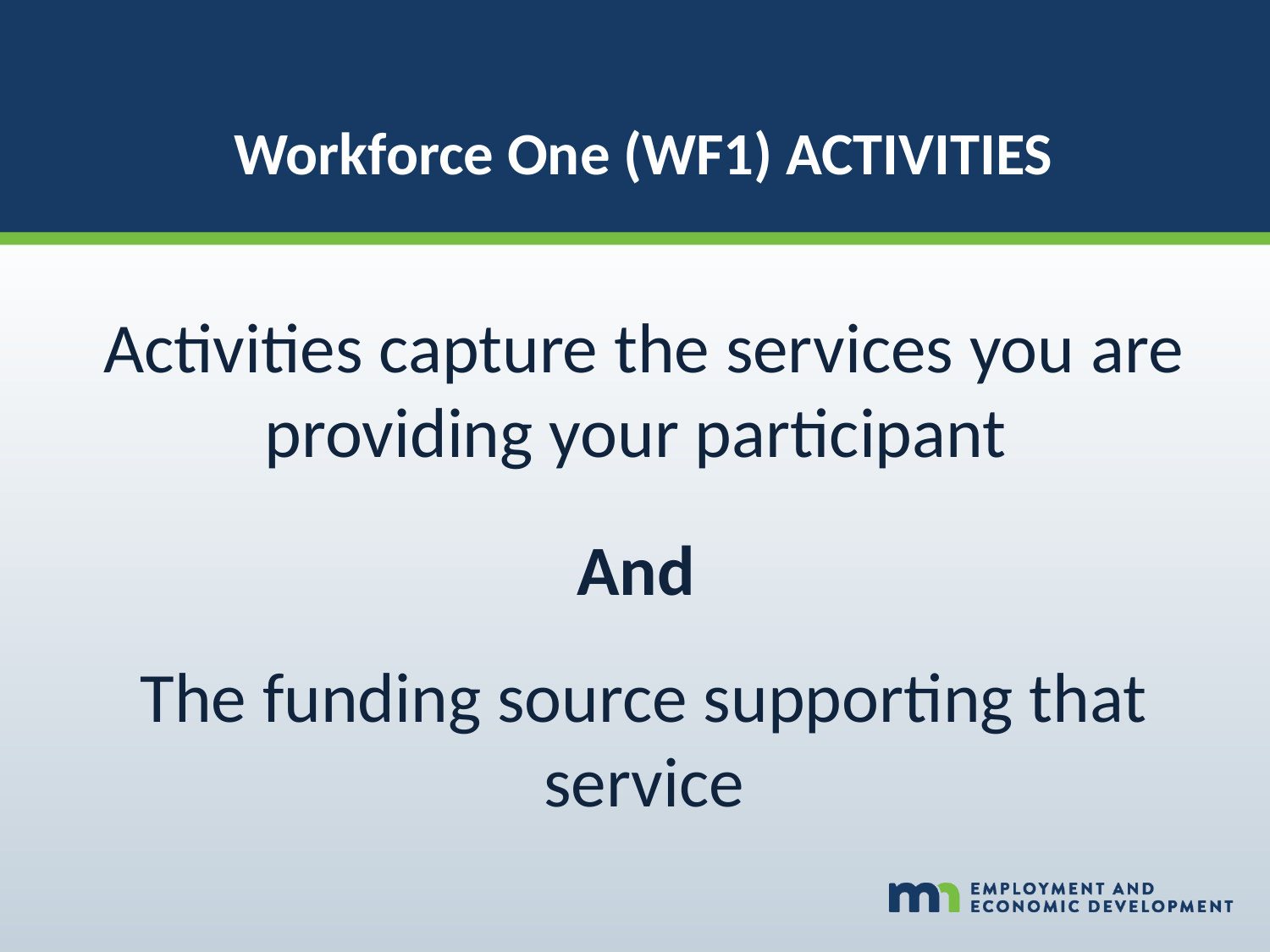

Workforce One (WF1) ACTIVITIES
Activities capture the services you are providing your participant
And
The funding source supporting that service